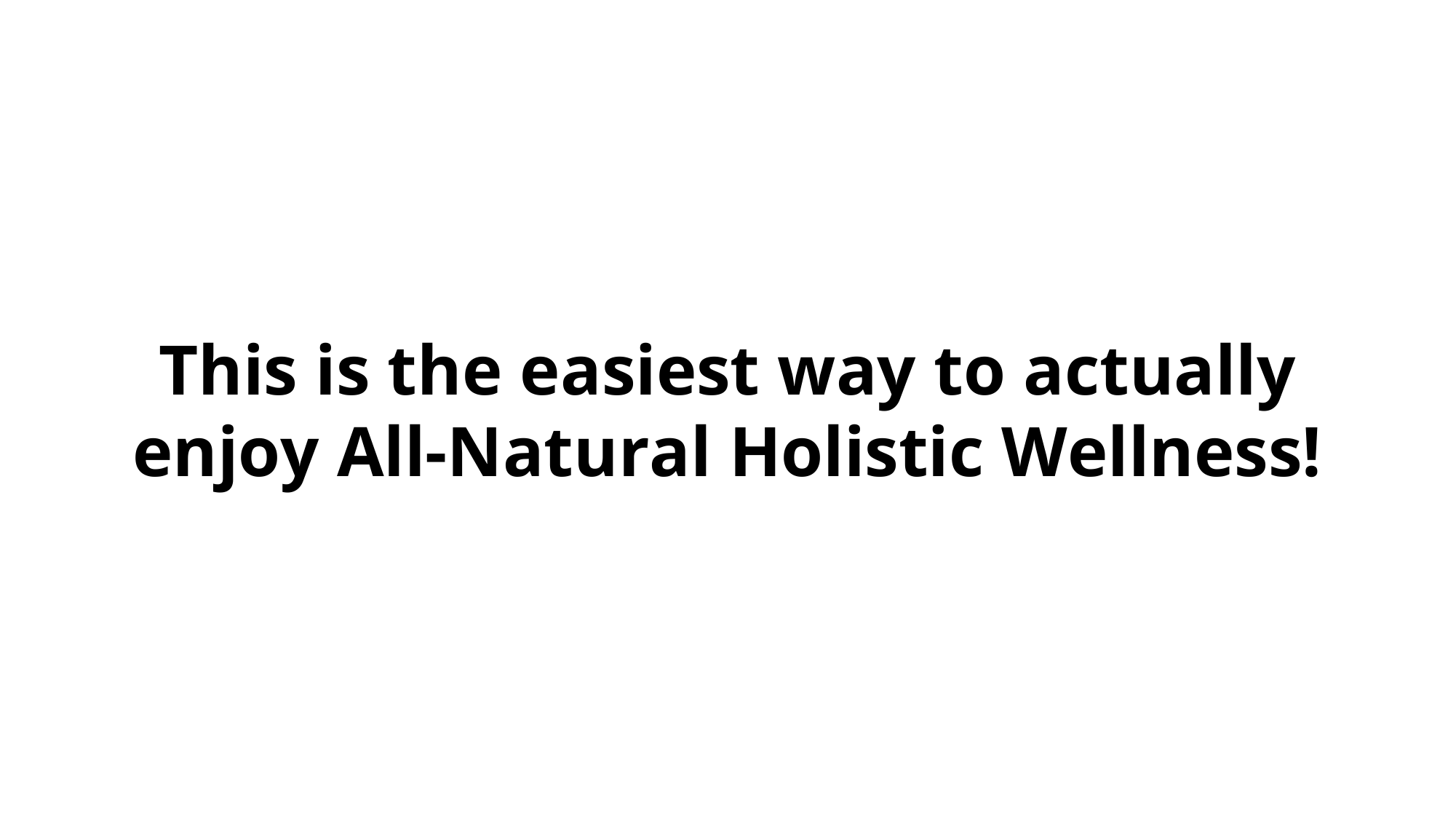

This is the easiest way to actually enjoy All-Natural Holistic Wellness!